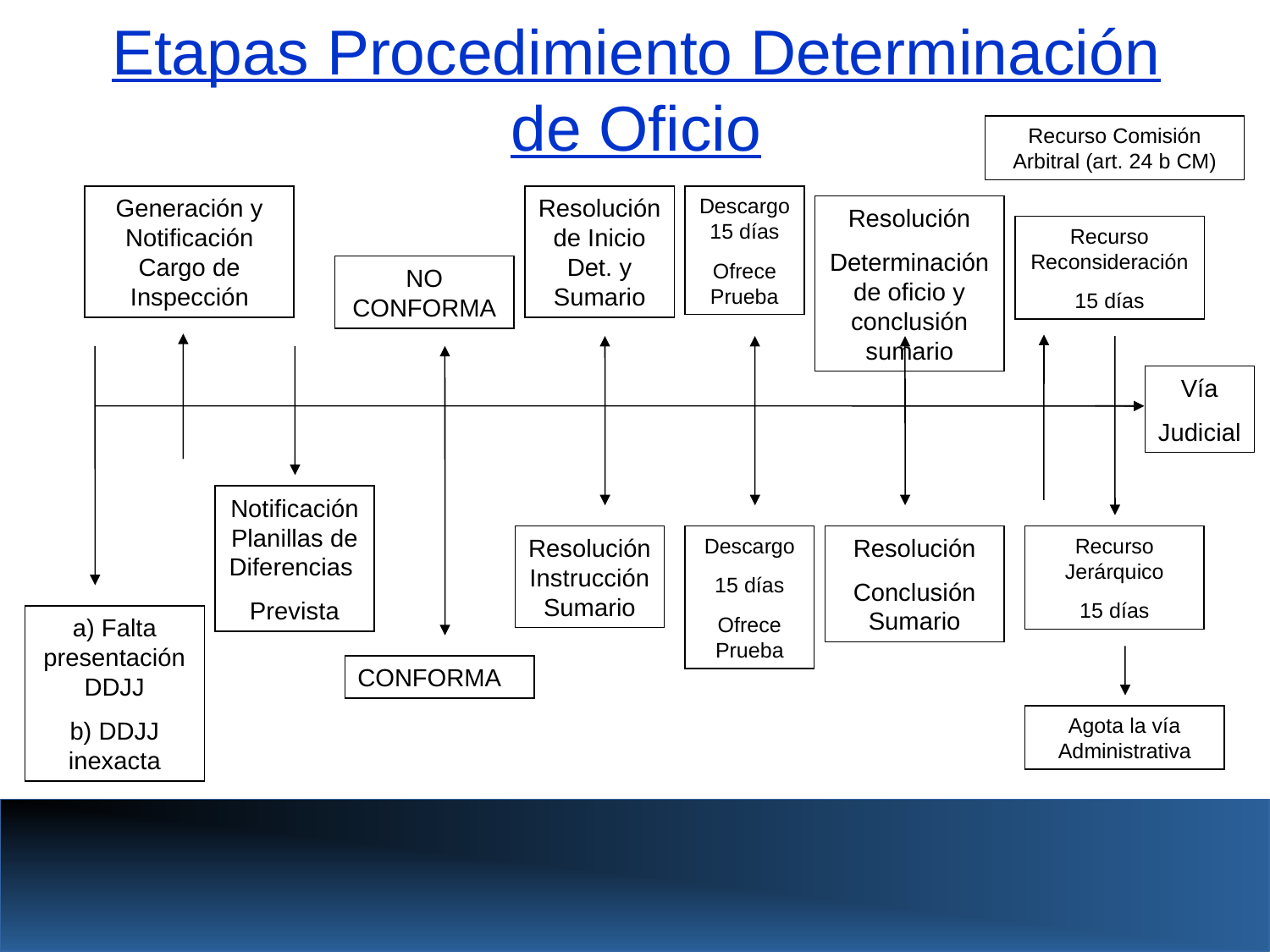

Etapas Procedimiento Determinación de Oficio
Recurso Comisión Arbitral (art. 24 b CM)
Generación y Notificación Cargo de Inspección
Resolución de Inicio Det. y Sumario
Descargo 15 días
Ofrece Prueba
Resolución
Determinación de oficio y conclusión sumario
Recurso Reconsideración
15 días
NO CONFORMA

Vía
Judicial

Notificación Planillas de Diferencias
Prevista
Resolución Instrucción Sumario
Descargo
15 días
Ofrece Prueba
Resolución
Conclusión Sumario
Recurso Jerárquico
15 días
a) Falta presentación DDJJ
b) DDJJ inexacta

CONFORMA
Agota la vía Administrativa